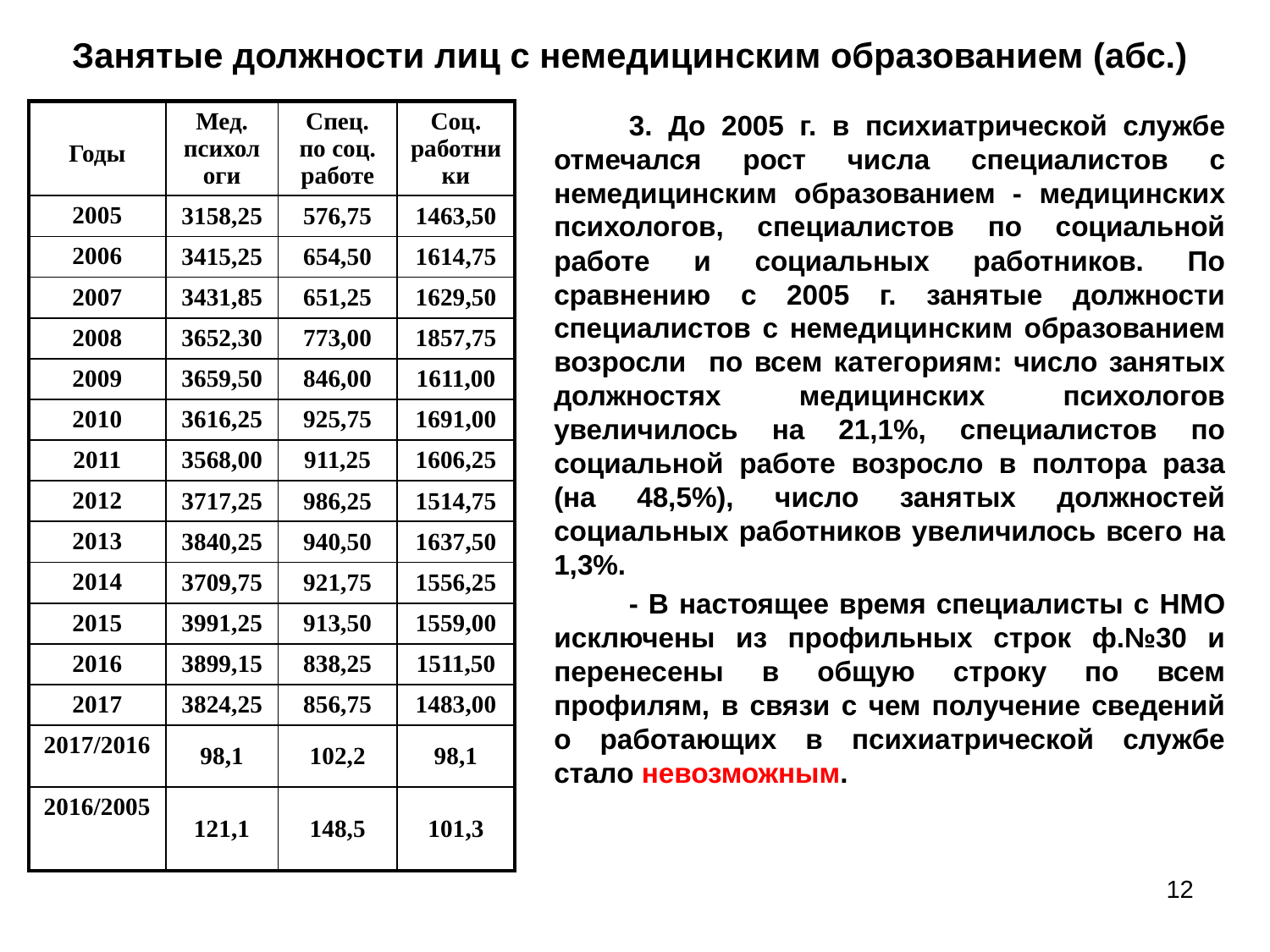

# Занятые должности лиц с немедицинским образованием (абс.)
| Годы | Мед. психологи | Спец. по соц. работе | Соц. работники |
| --- | --- | --- | --- |
| 2005 | 3158,25 | 576,75 | 1463,50 |
| 2006 | 3415,25 | 654,50 | 1614,75 |
| 2007 | 3431,85 | 651,25 | 1629,50 |
| 2008 | 3652,30 | 773,00 | 1857,75 |
| 2009 | 3659,50 | 846,00 | 1611,00 |
| 2010 | 3616,25 | 925,75 | 1691,00 |
| 2011 | 3568,00 | 911,25 | 1606,25 |
| 2012 | 3717,25 | 986,25 | 1514,75 |
| 2013 | 3840,25 | 940,50 | 1637,50 |
| 2014 | 3709,75 | 921,75 | 1556,25 |
| 2015 | 3991,25 | 913,50 | 1559,00 |
| 2016 | 3899,15 | 838,25 | 1511,50 |
| 2017 | 3824,25 | 856,75 | 1483,00 |
| 2017/2016 | 98,1 | 102,2 | 98,1 |
| 2016/2005 | 121,1 | 148,5 | 101,3 |
3. До 2005 г. в психиатрической службе отмечался рост числа специалистов с немедицинским образованием - медицинских психологов, специалистов по социальной работе и социальных работников. По сравнению с 2005 г. занятые должности специалистов с немедицинским образованием возросли  по всем категориям: число занятых должностях медицинских психологов увеличилось на 21,1%, специалистов по социальной работе возросло в полтора раза (на 48,5%), число занятых должностей социальных работников увеличилось всего на 1,3%.
- В настоящее время специалисты с НМО исключены из профильных строк ф.№30 и перенесены в общую строку по всем профилям, в связи с чем получение сведений о работающих в психиатрической службе стало невозможным.

12